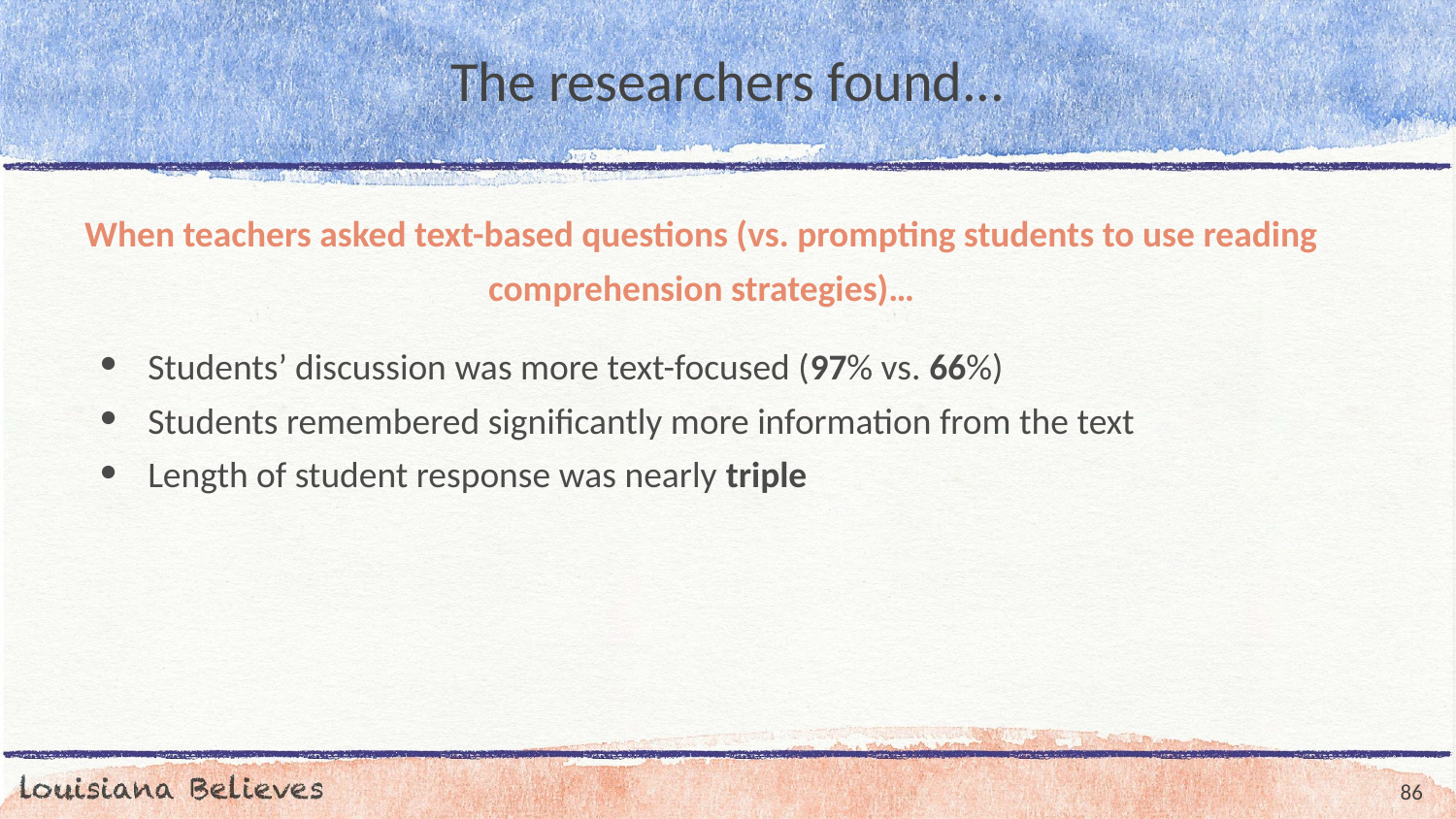

# The researchers found...
When teachers asked text-based questions (vs. prompting students to use reading comprehension strategies)…
Students’ discussion was more text-focused (97% vs. 66%)
Students remembered significantly more information from the text
Length of student response was nearly triple